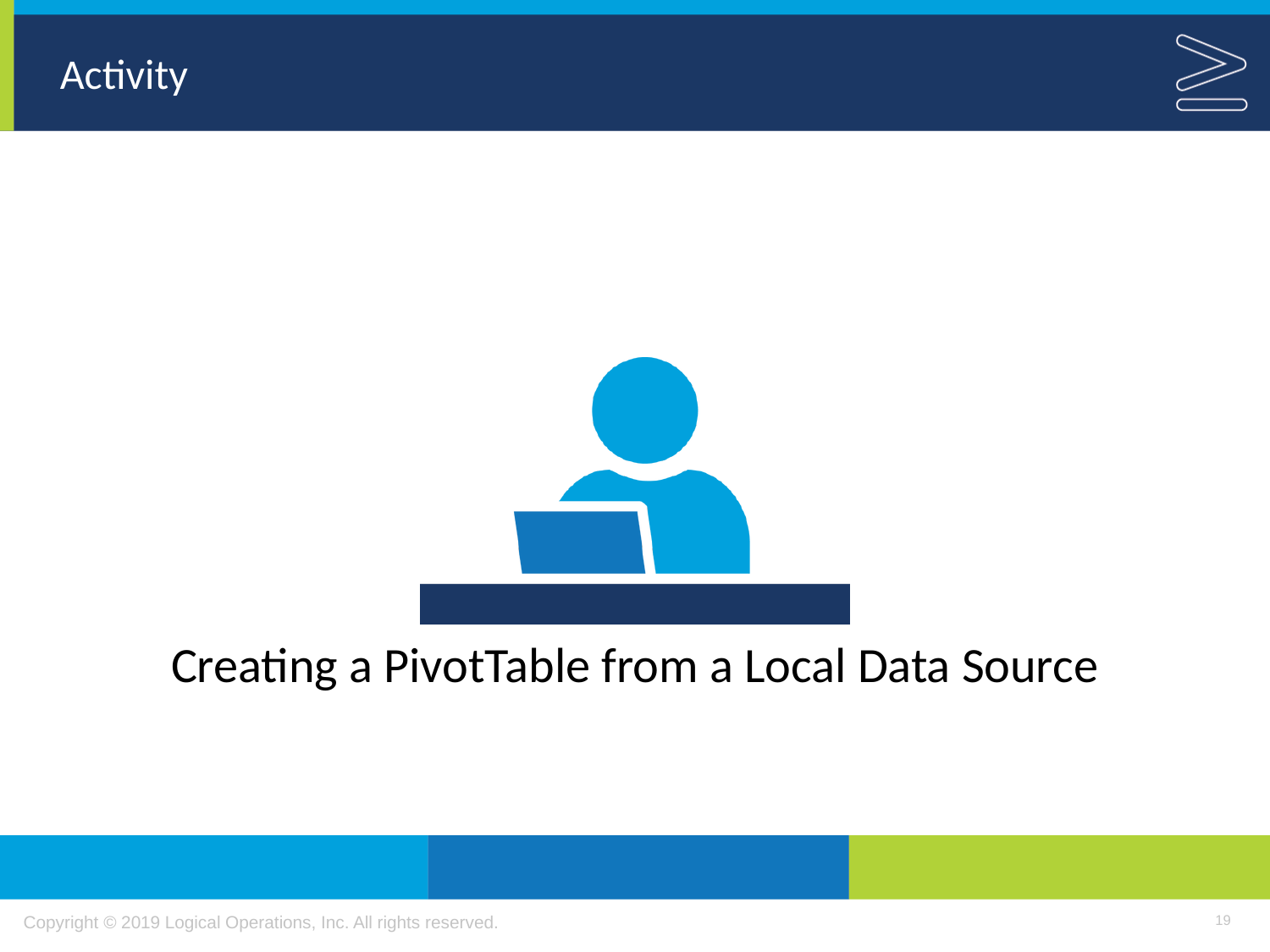

Creating a PivotTable from a Local Data Source
19